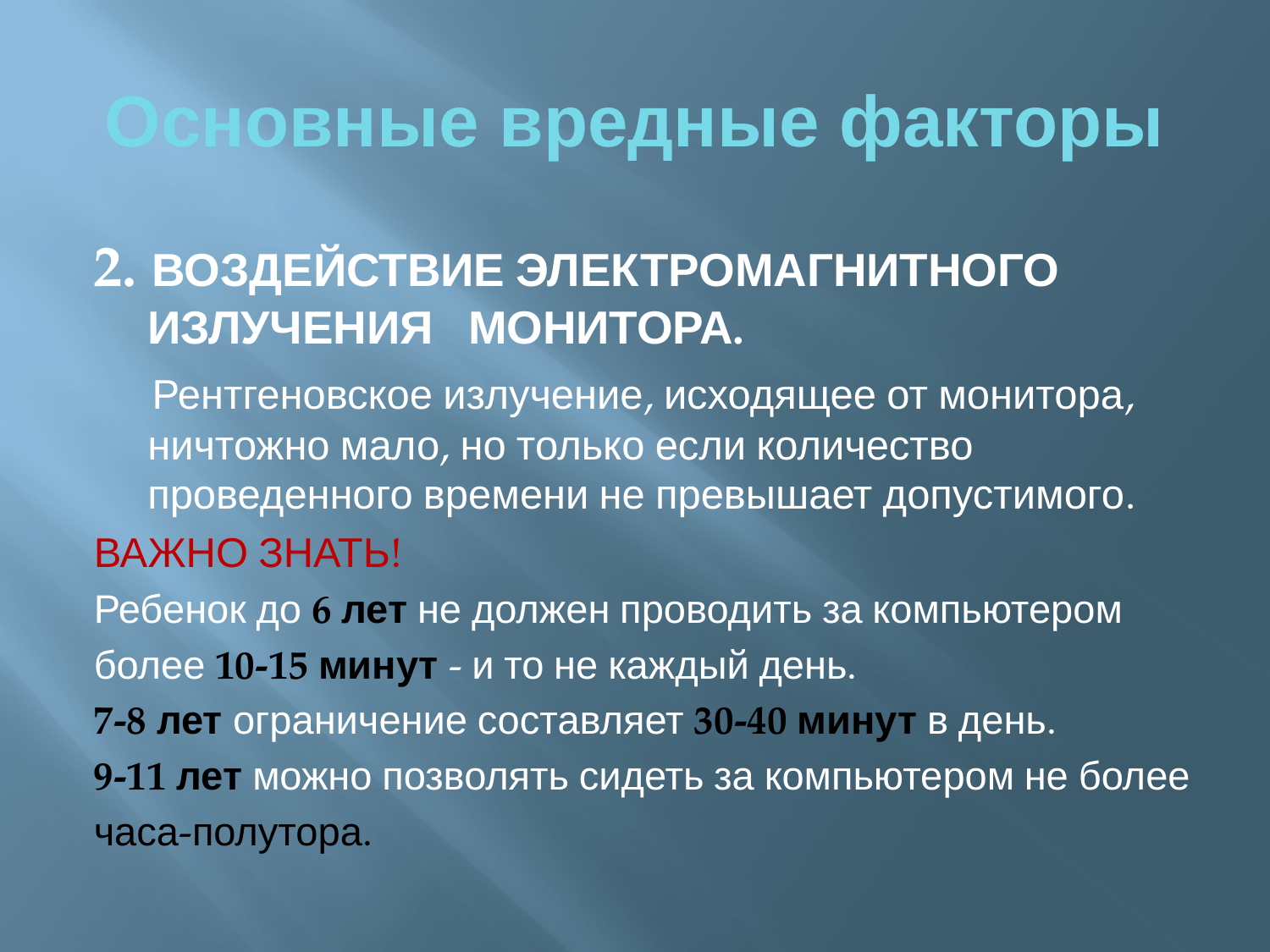

# Основные вредные факторы
2. ВОЗДЕЙСТВИЕ ЭЛЕКТРОМАГНИТНОГО ИЗЛУЧЕНИЯ   МОНИТОРА.
     Рентгеновское излучение, исходящее от монитора, ничтожно мало, но только если количество проведенного времени не превышает допустимого.
ВАЖНО ЗНАТЬ!
Ребенок до 6 лет не должен проводить за компьютером
более 10-15 минут - и то не каждый день.
7-8 лет ограничение составляет 30-40 минут в день.
9-11 лет можно позволять сидеть за компьютером не более
часа-полутора.